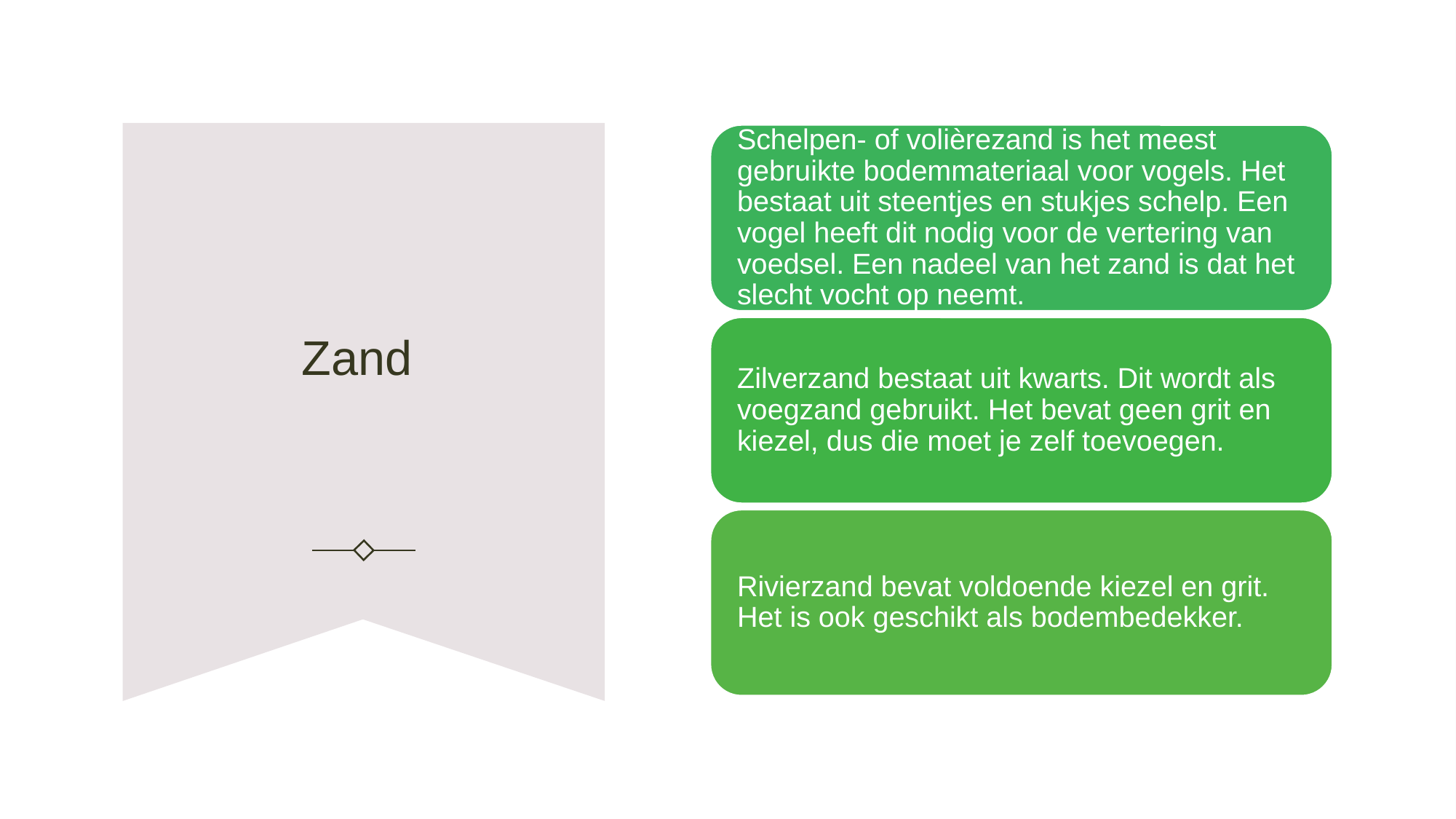

Schelpen- of volièrezand is het meest gebruikte bodemmateriaal voor vogels. Het bestaat uit steentjes en stukjes schelp. Een vogel heeft dit nodig voor de vertering van voedsel. Een nadeel van het zand is dat het slecht vocht op neemt.
Zilverzand bestaat uit kwarts. Dit wordt als voegzand gebruikt. Het bevat geen grit en kiezel, dus die moet je zelf toevoegen.
Rivierzand bevat voldoende kiezel en grit. Het is ook geschikt als bodembedekker.
# Zand